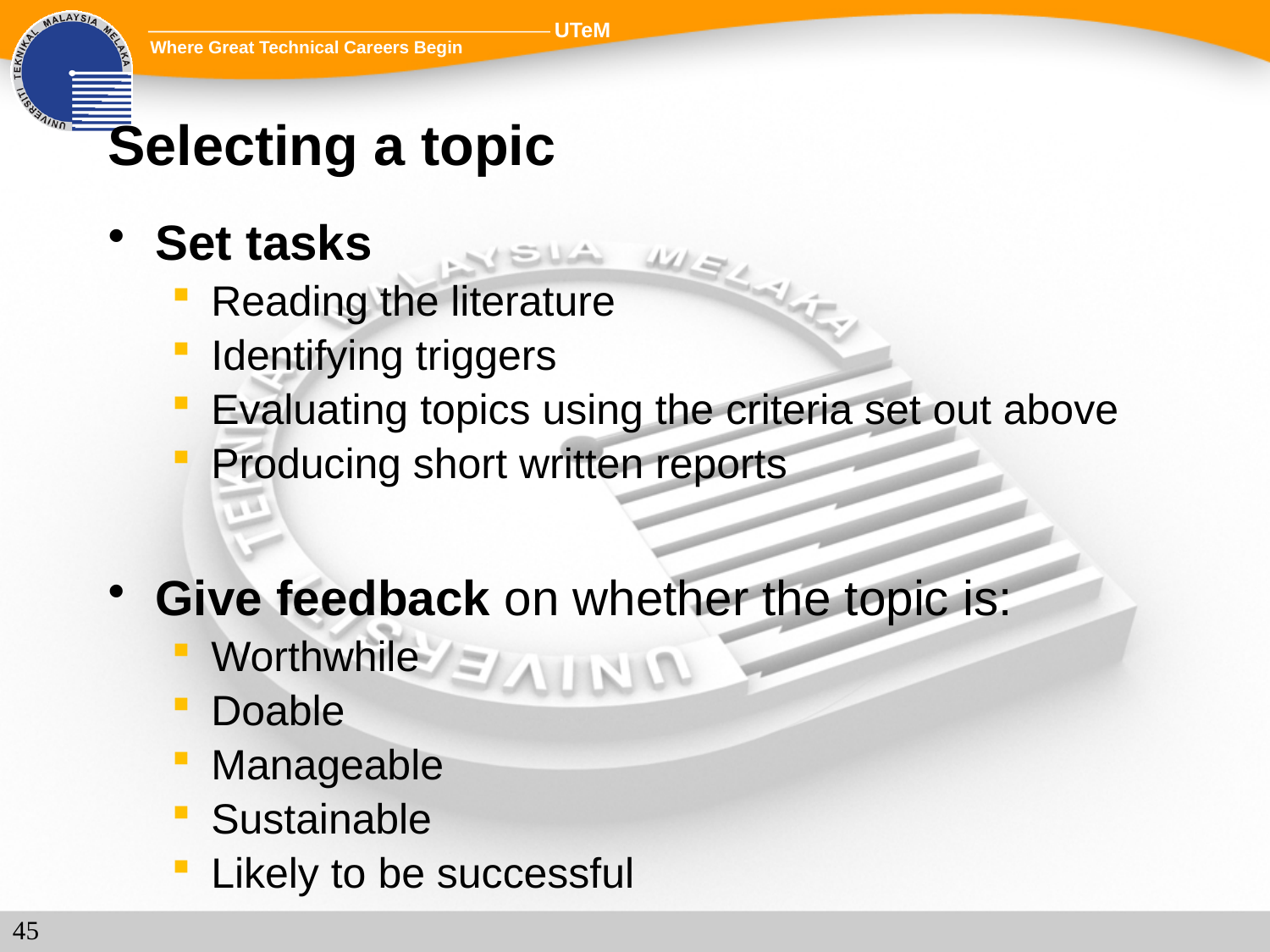

# Selecting a topic
Set tasks
Reading the literature
Identifying triggers
Evaluating topics using the criteria set out above
Producing short written reports

Give feedback on whether the topic is:
Worthwhile
Doable
Manageable
Sustainable
Likely to be successful